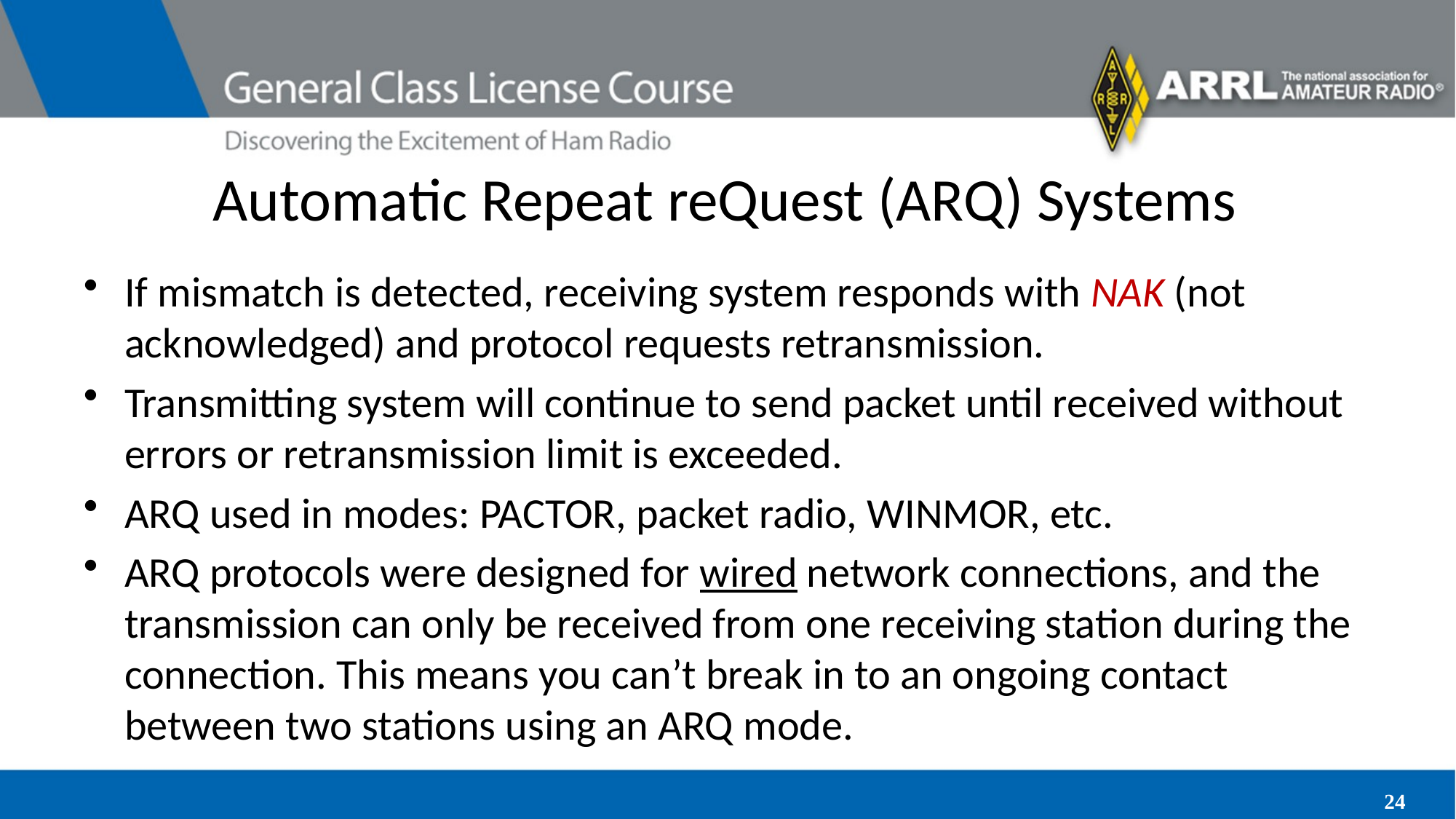

# Automatic Repeat reQuest (ARQ) Systems
If mismatch is detected, receiving system responds with NAK (not acknowledged) and protocol requests retransmission.
Transmitting system will continue to send packet until received without errors or retransmission limit is exceeded.
ARQ used in modes: PACTOR, packet radio, WINMOR, etc.
ARQ protocols were designed for wired network connections, and the transmission can only be received from one receiving station during the connection. This means you can’t break in to an ongoing contact between two stations using an ARQ mode.